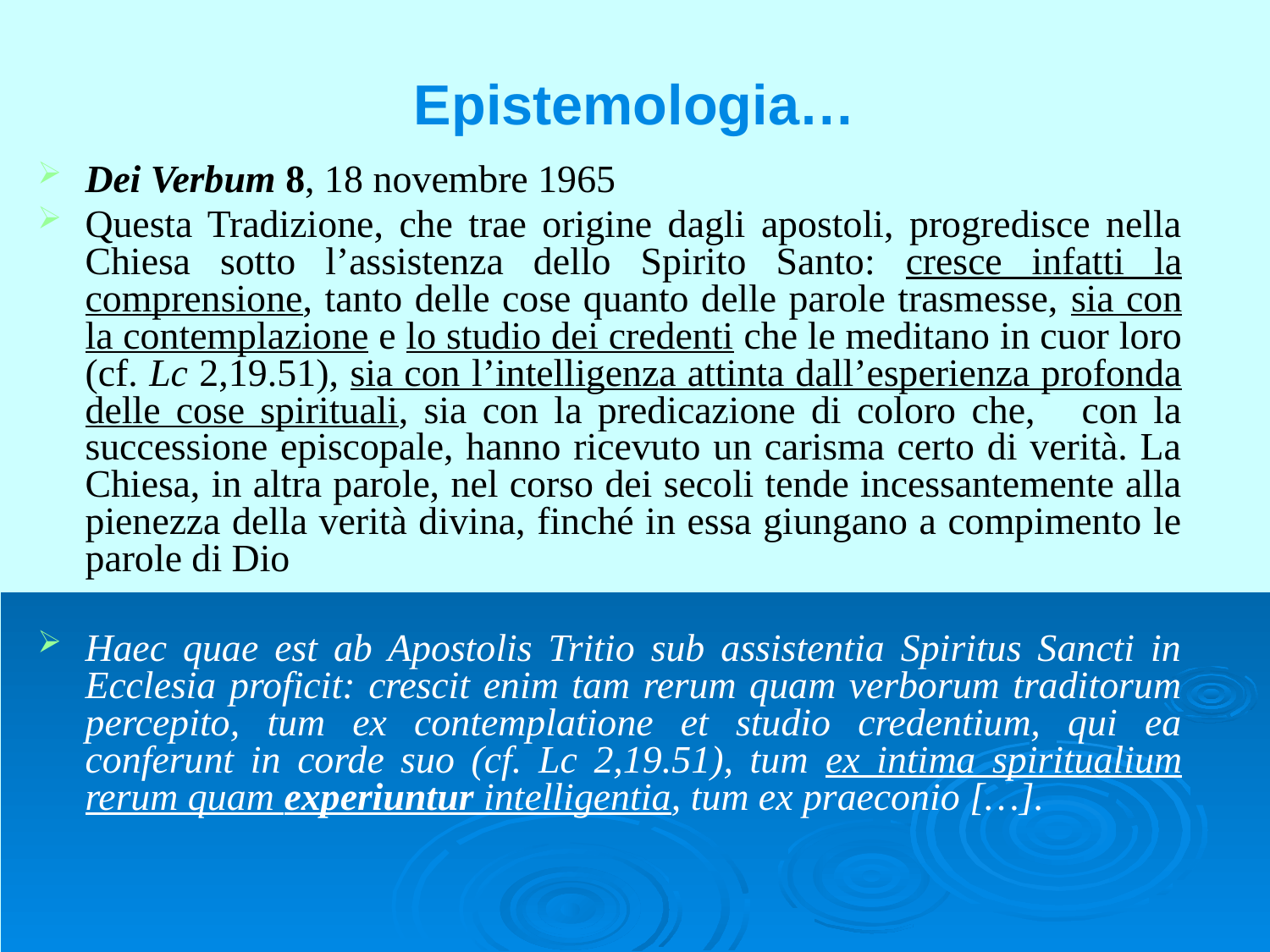

# Epistemologia…
Dei Verbum 8, 18 novembre 1965
Questa Tradizione, che trae origine dagli apostoli, progredisce nella Chiesa sotto l’assistenza dello Spirito Santo: cresce infatti la comprensione, tanto delle cose quanto delle parole trasmesse, sia con la contemplazione e lo studio dei credenti che le meditano in cuor loro (cf. Lc 2,19.51), sia con l’intelligenza attinta dall’esperienza profonda delle cose spirituali, sia con la predicazione di coloro che,   con la successione episcopale, hanno ricevuto un carisma certo di verità. La Chiesa, in altra parole, nel corso dei secoli tende incessantemente alla pienezza della verità divina, finché in essa giungano a compimento le parole di Dio

Haec quae est ab Apostolis Tritio sub assistentia Spiritus Sancti in Ecclesia proficit: crescit enim tam rerum quam verborum traditorum percepito, tum ex contemplatione et studio credentium, qui ea conferunt in corde suo (cf. Lc 2,19.51), tum ex intima spiritualium rerum quam experiuntur intelligentia, tum ex praeconio […].